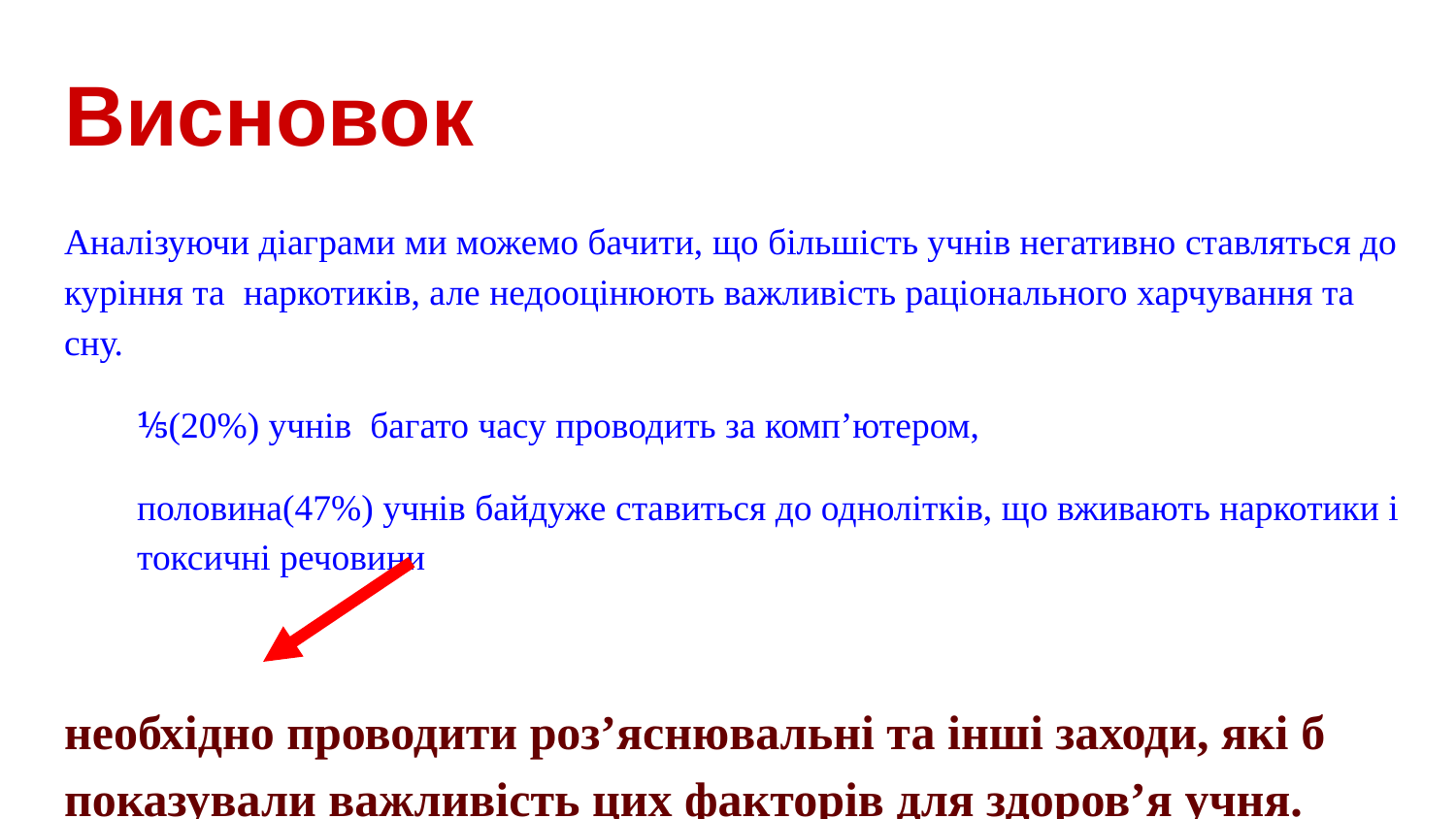

# Висновок
Аналізуючи діаграми ми можемо бачити, що більшість учнів негативно ставляться до куріння та  наркотиків, але недооцінюють важливість раціонального харчування та сну.
⅕(20%) учнів  багато часу проводить за комп’ютером,
половина(47%) учнів байдуже ставиться до однолітків, що вживають наркотики і токсичні речовини

необхідно проводити роз’яснювальні та інші заходи, які б показували важливість цих факторів для здоров’я учня.